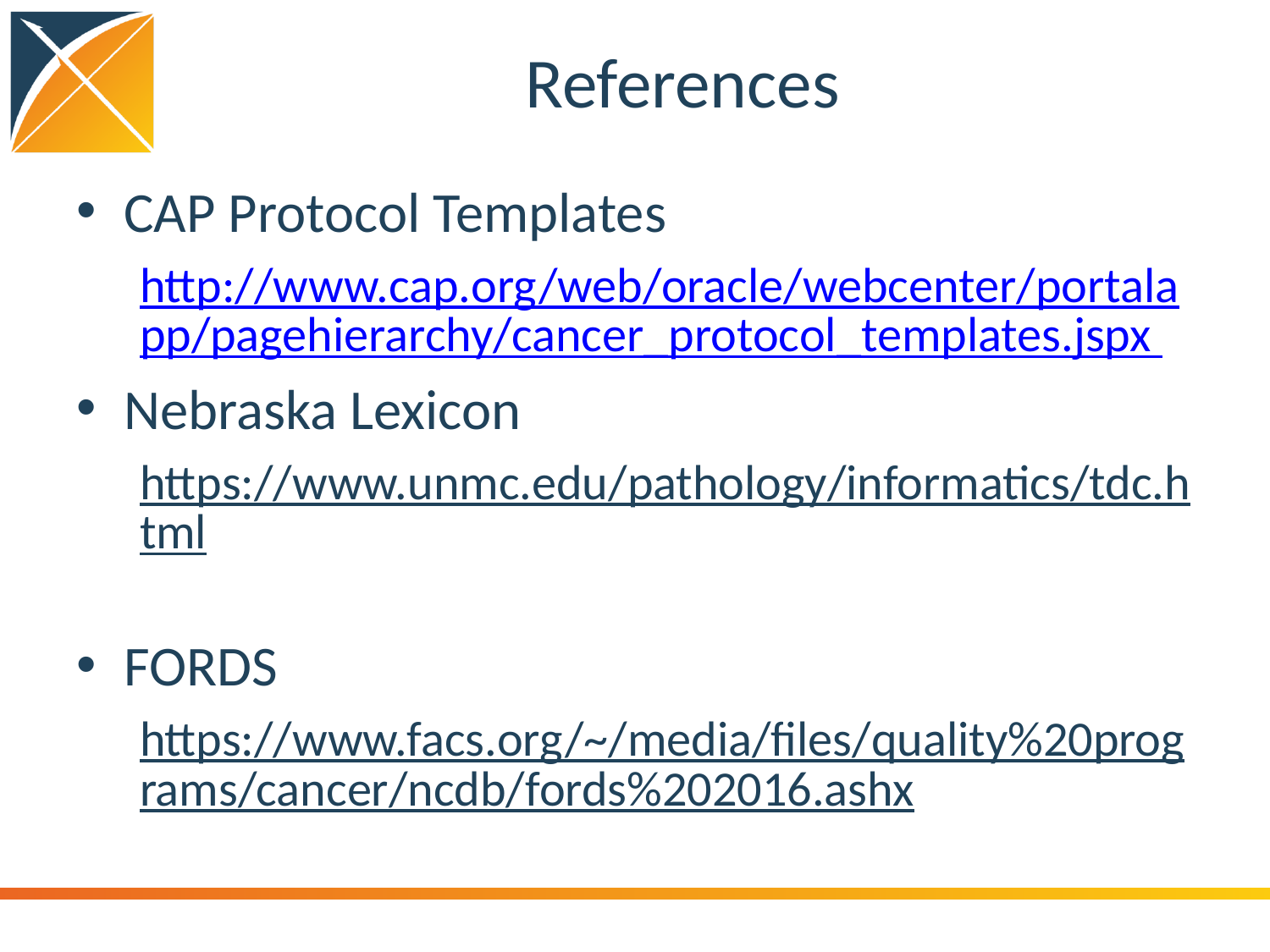

# References
CAP Protocol Templates
http://www.cap.org/web/oracle/webcenter/portalapp/pagehierarchy/cancer_protocol_templates.jspx
Nebraska Lexicon
https://www.unmc.edu/pathology/informatics/tdc.html
FORDS
https://www.facs.org/~/media/files/quality%20programs/cancer/ncdb/fords%202016.ashx